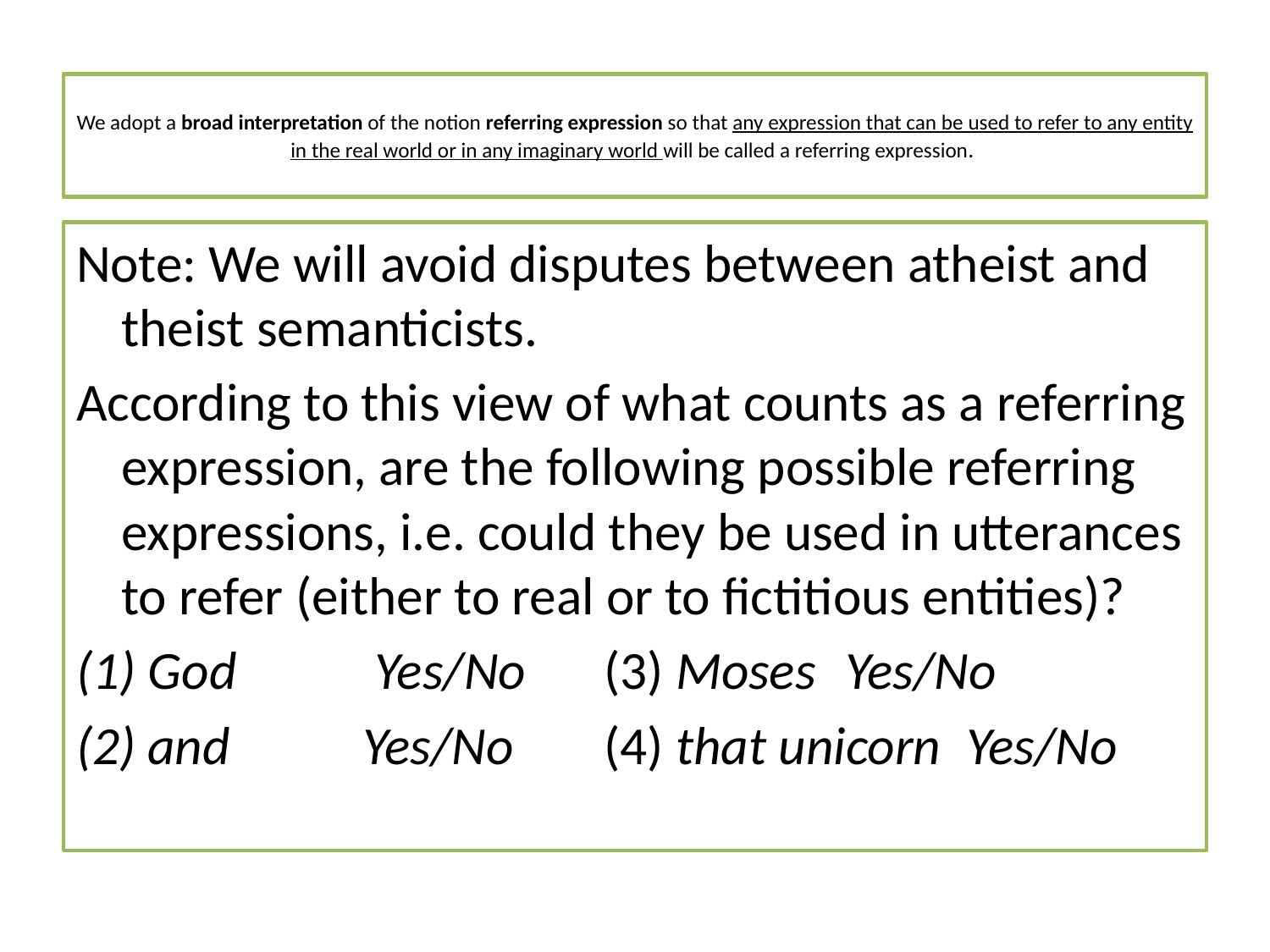

# We adopt a broad interpretation of the notion referring expression so that any expression that can be used to refer to any entity in the real world or in any imaginary world will be called a referring expression.
Note: We will avoid disputes between atheist and theist semanticists.
According to this view of what counts as a referring expression, are the following possible referring expressions, i.e. could they be used in utterances to refer (either to real or to fictitious entities)?
(1) God  	 Yes/No 	(3) Moses 	Yes/No
(2) and 	Yes/No 	(4) that unicorn 	Yes/No